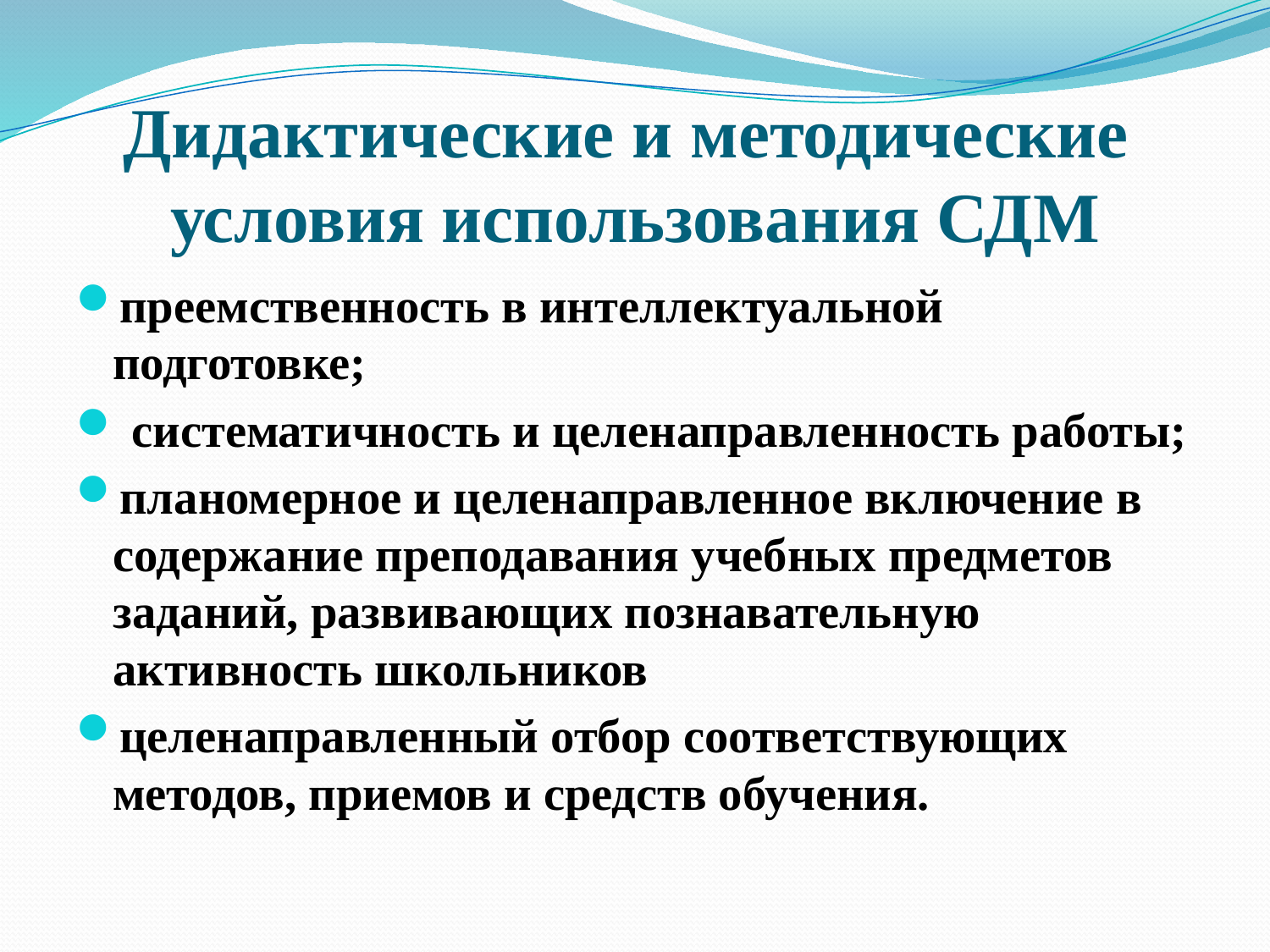

# Дидактические и методические  условия использования СДМ
преемственность в интеллектуальной подготовке;
 систематичность и целенаправленность работы;
планомерное и целенаправленное включение в содержание преподавания учебных предметов заданий, развивающих познавательную активность школьников
целенаправленный отбор соответствующих методов, приемов и средств обучения.